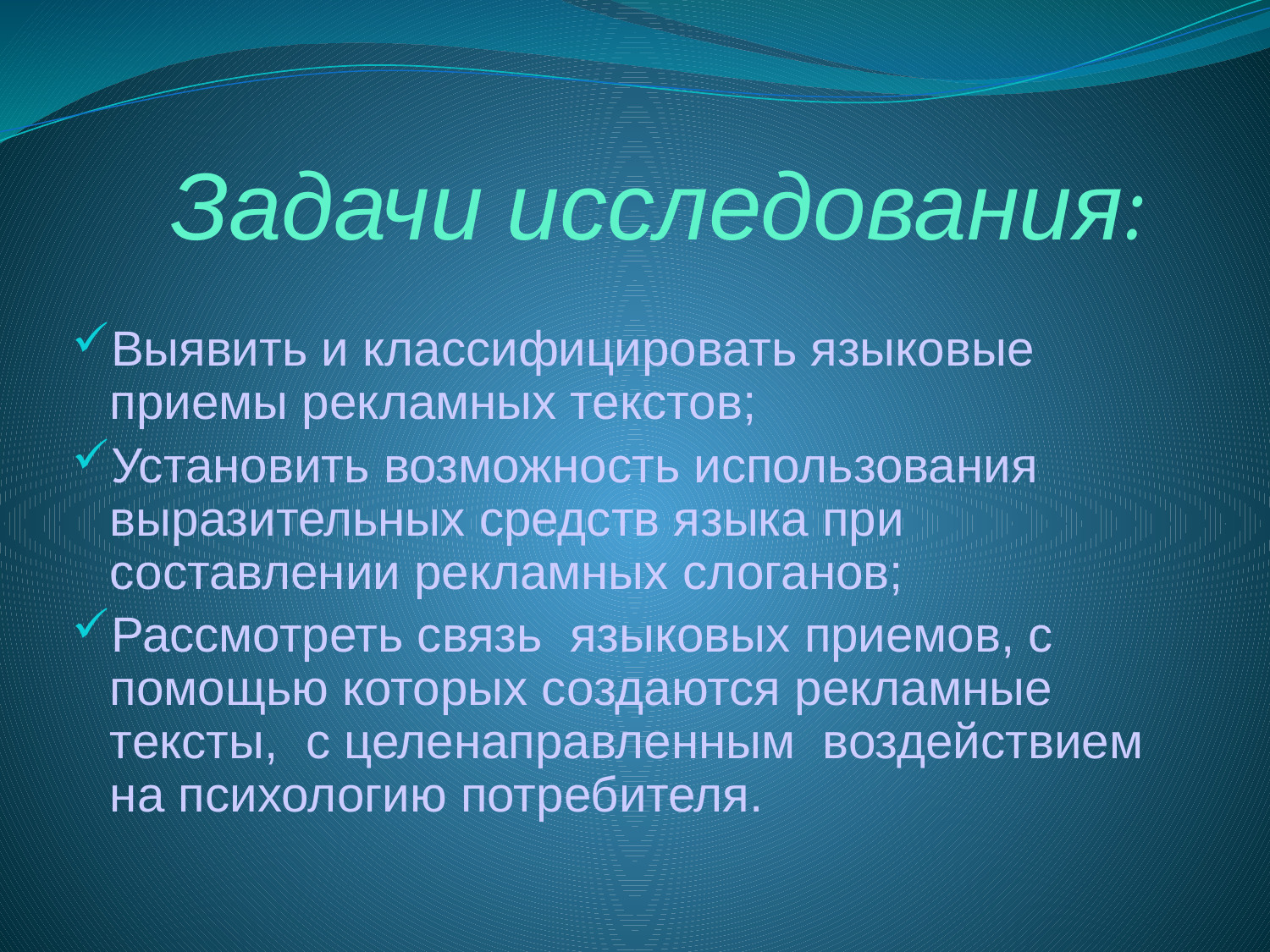

Задачи исследования:
Выявить и классифицировать языковые приемы рекламных текстов;
Установить возможность использования выразительных средств языка при составлении рекламных слоганов;
Рассмотреть связь  языковых приемов, с помощью которых создаются рекламные тексты,  с целенаправленным  воздействием на психологию потребителя.